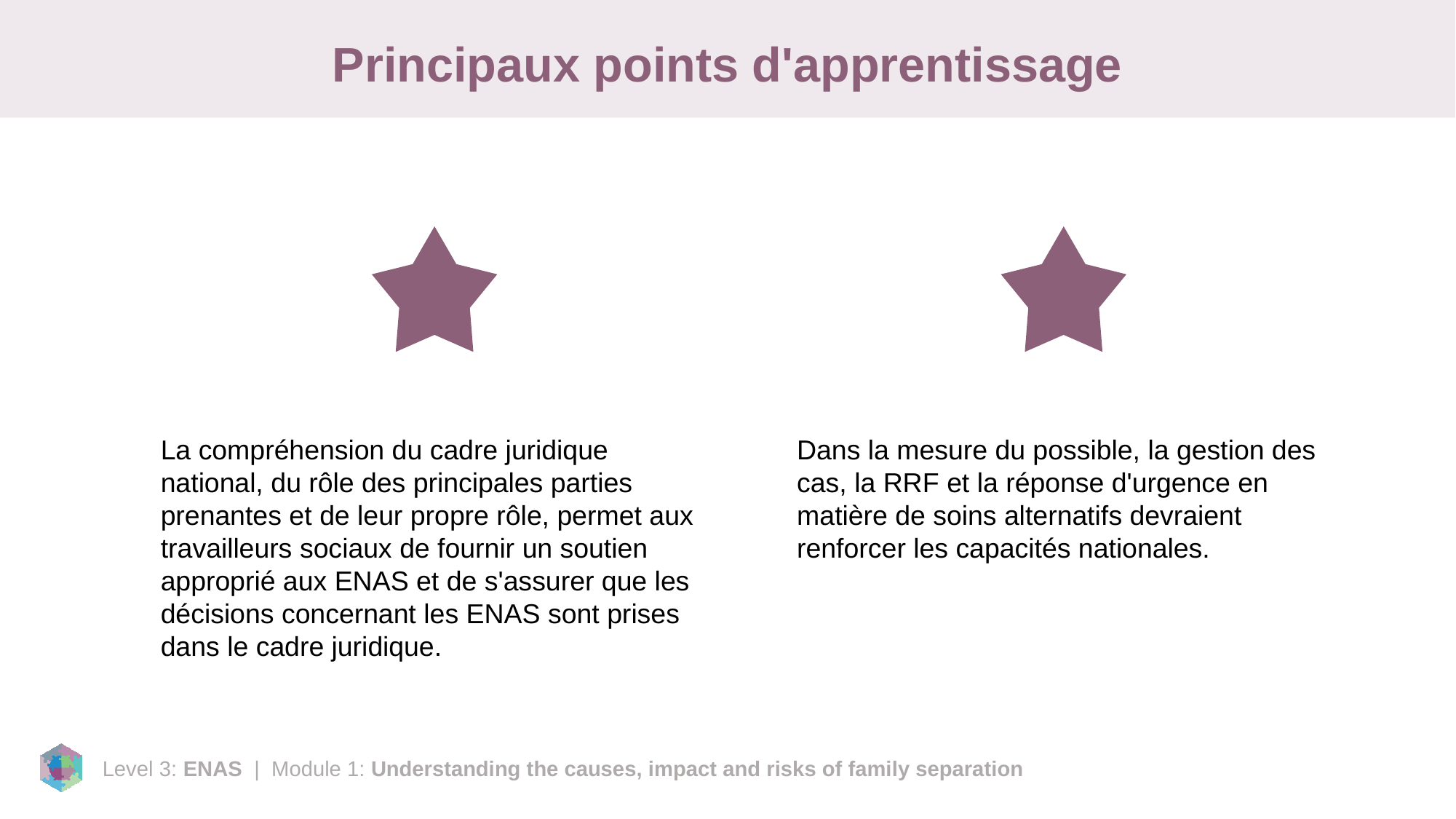

# Principaux points d'apprentissage

La compréhension du cadre juridique national, du rôle des principales parties prenantes et de leur propre rôle, permet aux travailleurs sociaux de fournir un soutien approprié aux ENAS et de s'assurer que les décisions concernant les ENAS sont prises dans le cadre juridique.
Dans la mesure du possible, la gestion des cas, la RRF et la réponse d'urgence en matière de soins alternatifs devraient renforcer les capacités nationales.